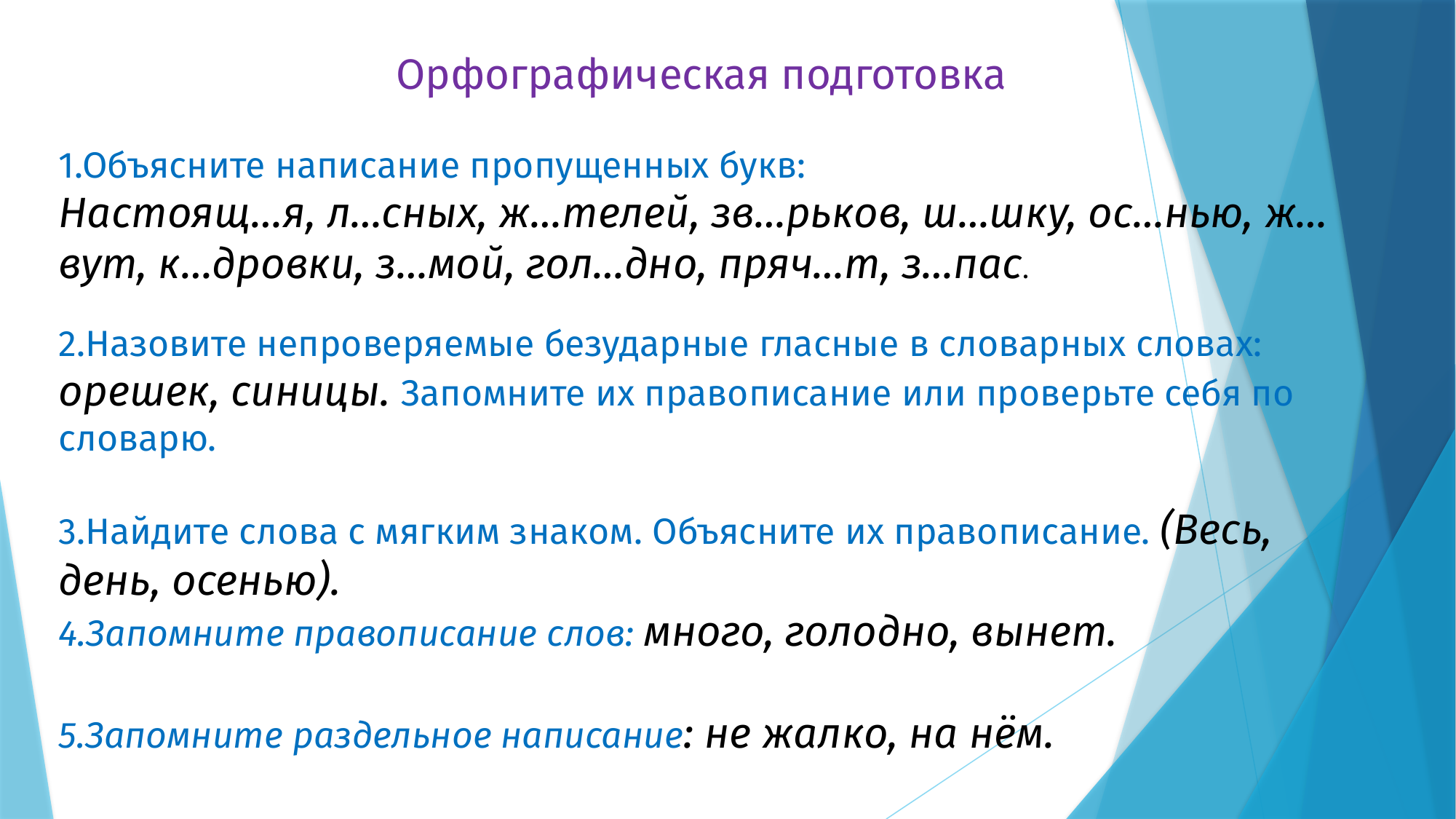

Орфографическая подготовка

1.Объясните написание пропущенных букв:
Настоящ…я, л…сных, ж…телей, зв…рьков, ш…шку, ос…нью, ж…вут, к…дровки, з…мой, гол…дно, пряч…т, з…пас.

2.Назовите непроверяемые безударные гласные в словарных словах: орешек, синицы. Запомните их правописание или проверьте себя по словарю.

3.Найдите слова с мягким знаком. Объясните их правописание. (Весь, день, осенью).
4.Запомните правописание слов: много, голодно, вынет.

5.Запомните раздельное написание: не жалко, на нём.